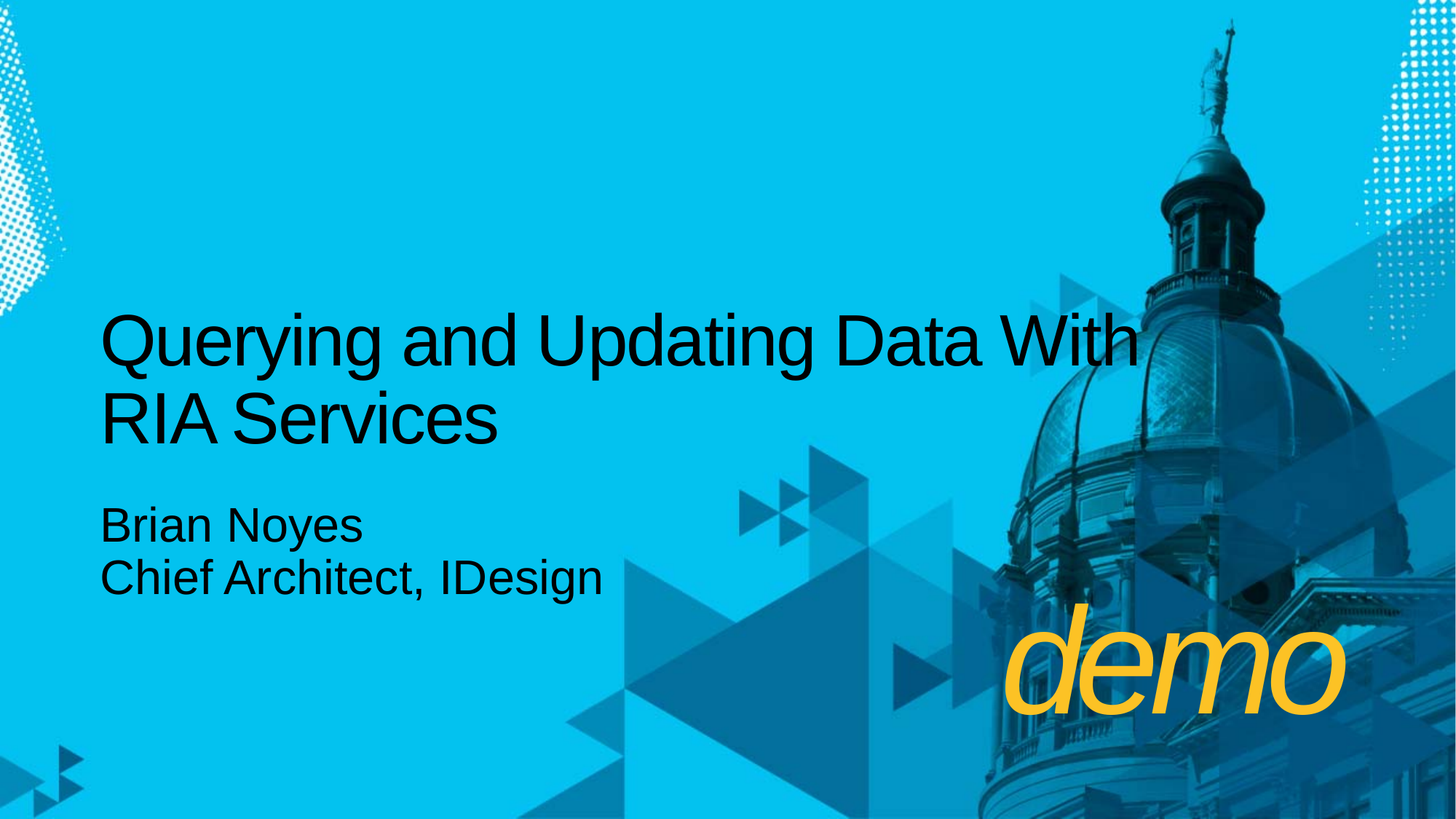

# Querying and Updating Data With RIA Services
Brian Noyes
Chief Architect, IDesign

demo